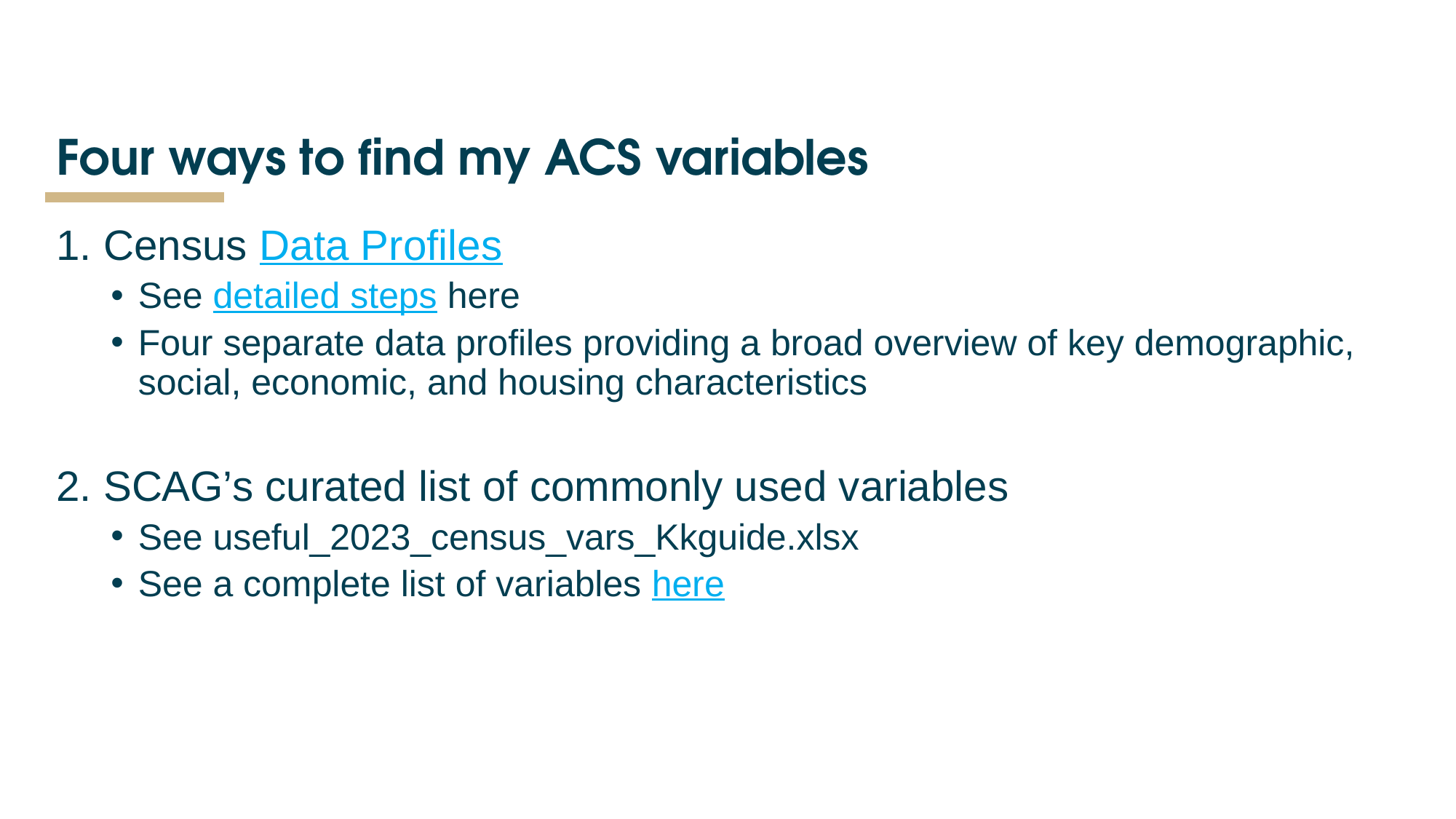

# Four ways to find my ACS variables
1. Census Data Profiles
See detailed steps here
Four separate data profiles providing a broad overview of key demographic, social, economic, and housing characteristics

2. SCAG’s curated list of commonly used variables
See useful_2023_census_vars_Kkguide.xlsx
See a complete list of variables here